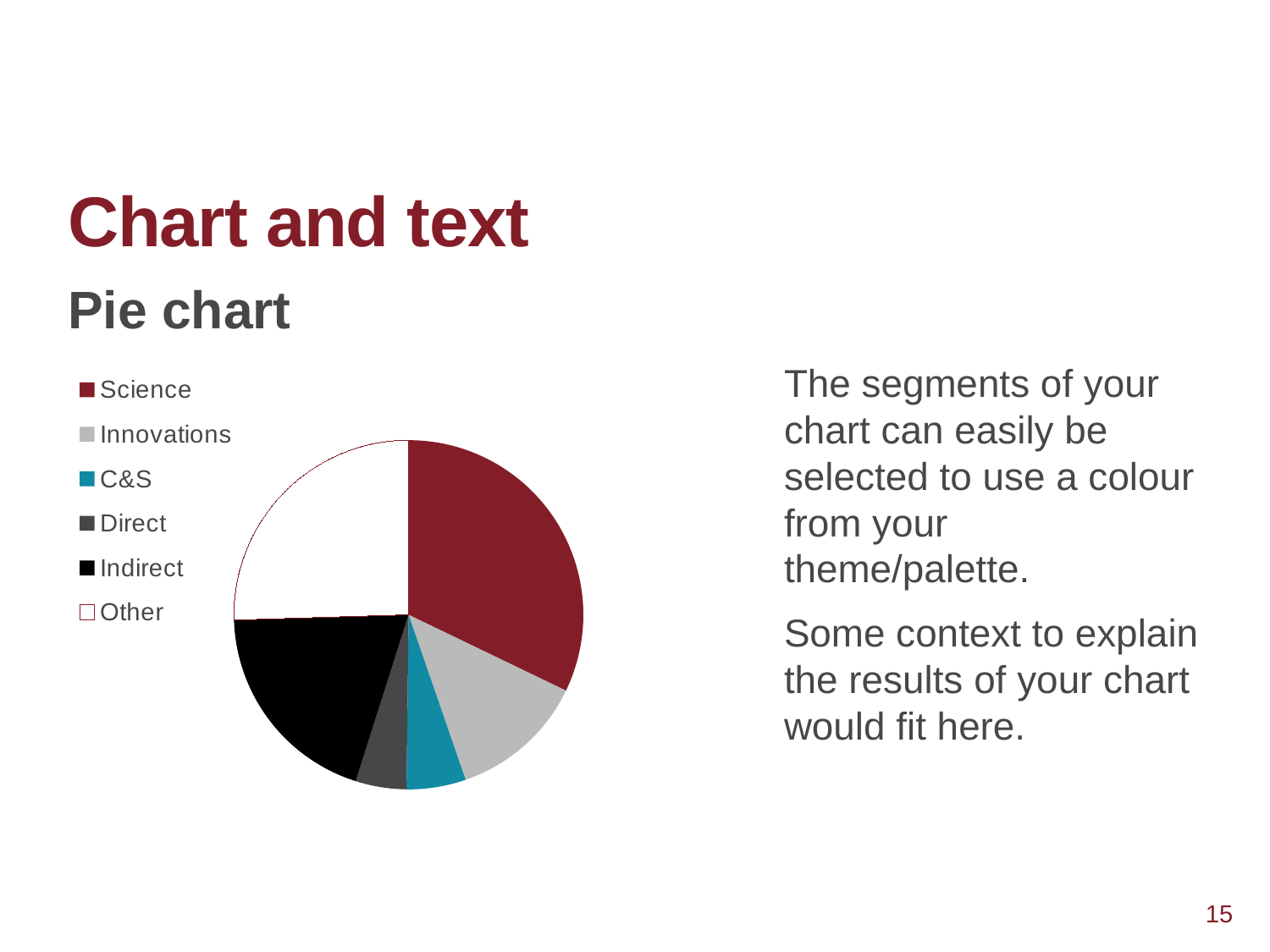

# Chart and text
Pie chart

### Chart

| Category | Sales |
|---|---|
| Science | 8.200000000000001 |
| Innovations | 3.2 |
| C&S | 1.4 |
| Direct | 1.2 |
| Indirect | 5.0 |
| Other | 6.5 |
The segments of your chart can easily be selected to use a colour from your theme/palette.
Some context to explain the results of your chart would fit here.
15